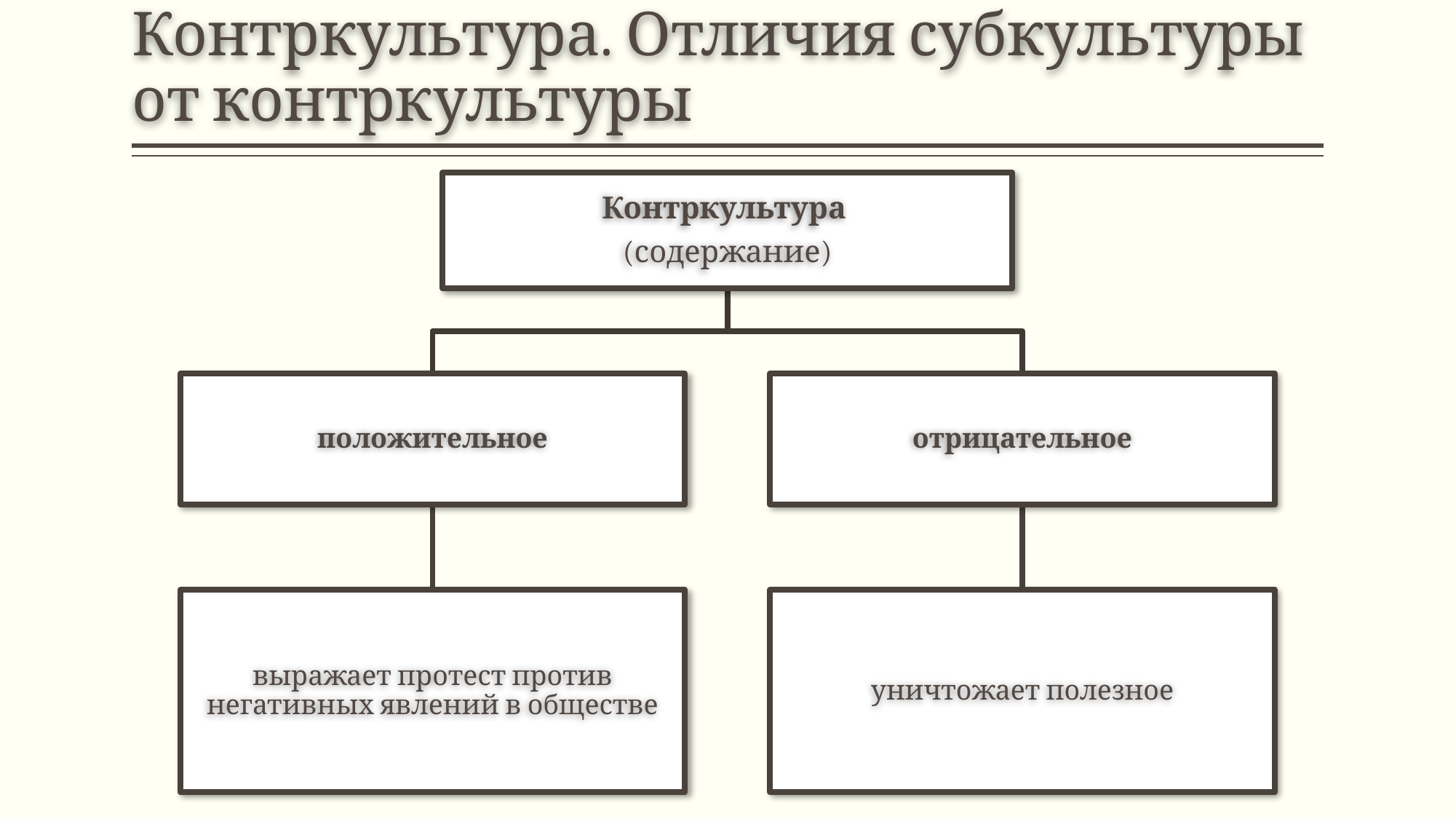

# Контркультура. Отличия субкультуры от контркультуры

Контркультура
(содержание)

положительное

отрицательное

выражает протест против негативных явлений в обществе

уничтожает полезное